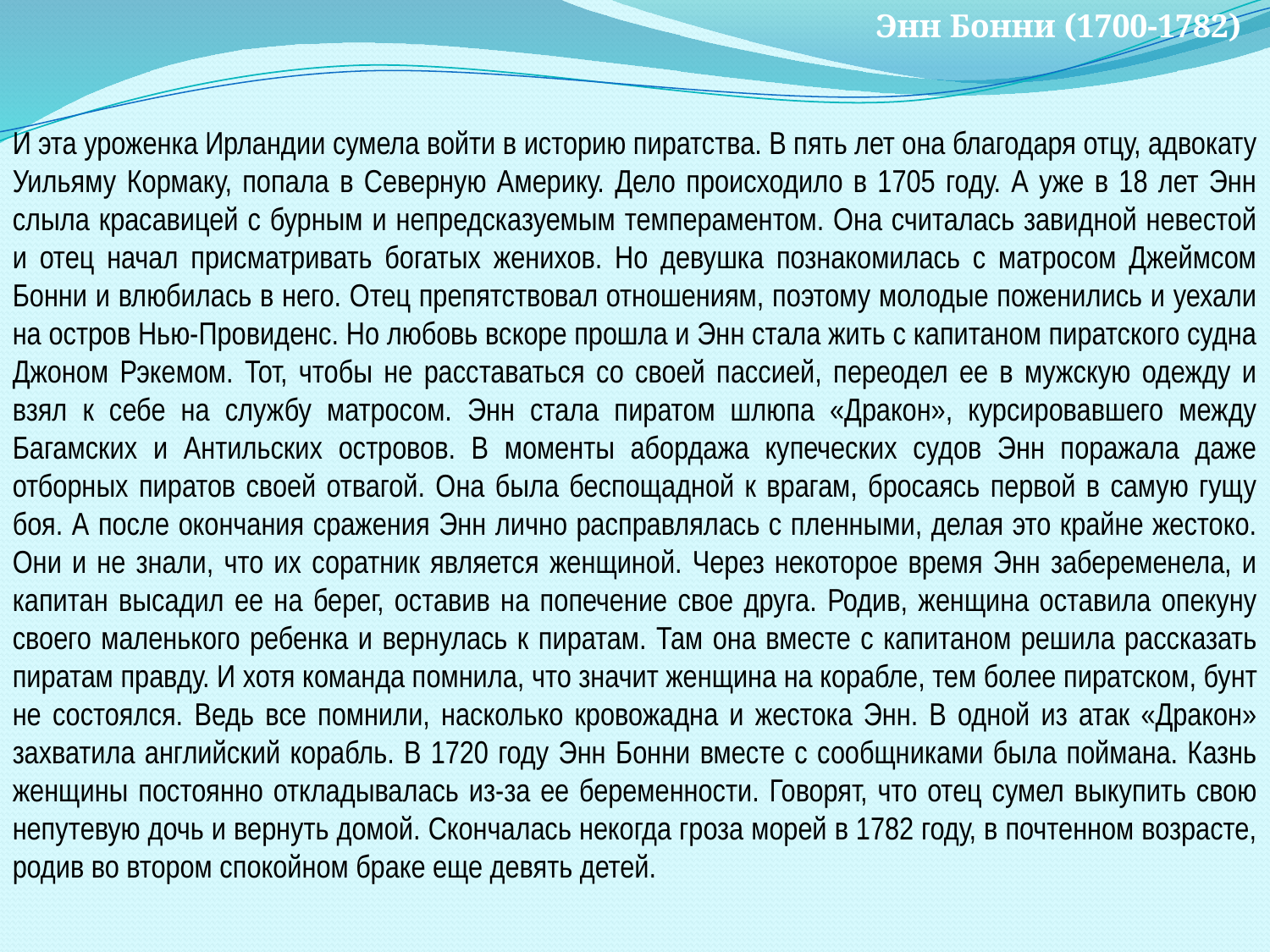

Энн Бонни (1700-1782)
И эта уроженка Ирландии сумела войти в историю пиратства. В пять лет она благодаря отцу, адвокату Уильяму Кормаку, попала в Северную Америку. Дело происходило в 1705 году. А уже в 18 лет Энн слыла красавицей с бурным и непредсказуемым темпераментом. Она считалась завидной невестой и отец начал присматривать богатых женихов. Но девушка познакомилась с матросом Джеймсом Бонни и влюбилась в него. Отец препятствовал отношениям, поэтому молодые поженились и уехали на остров Нью-Провиденс. Но любовь вскоре прошла и Энн стала жить с капитаном пиратского судна Джоном Рэкемом. Тот, чтобы не расставаться со своей пассией, переодел ее в мужскую одежду и взял к себе на службу матросом. Энн стала пиратом шлюпа «Дракон», курсировавшего между Багамских и Антильских островов. В моменты абордажа купеческих судов Энн поражала даже отборных пиратов своей отвагой. Она была беспощадной к врагам, бросаясь первой в самую гущу боя. А после окончания сражения Энн лично расправлялась с пленными, делая это крайне жестоко. Они и не знали, что их соратник является женщиной. Через некоторое время Энн забеременела, и капитан высадил ее на берег, оставив на попечение свое друга. Родив, женщина оставила опекуну своего маленького ребенка и вернулась к пиратам. Там она вместе с капитаном решила рассказать пиратам правду. И хотя команда помнила, что значит женщина на корабле, тем более пиратском, бунт не состоялся. Ведь все помнили, насколько кровожадна и жестока Энн. В одной из атак «Дракон» захватила английский корабль. В 1720 году Энн Бонни вместе с сообщниками была поймана. Казнь женщины постоянно откладывалась из-за ее беременности. Говорят, что отец сумел выкупить свою непутевую дочь и вернуть домой. Скончалась некогда гроза морей в 1782 году, в почтенном возрасте, родив во втором спокойном браке еще девять детей.